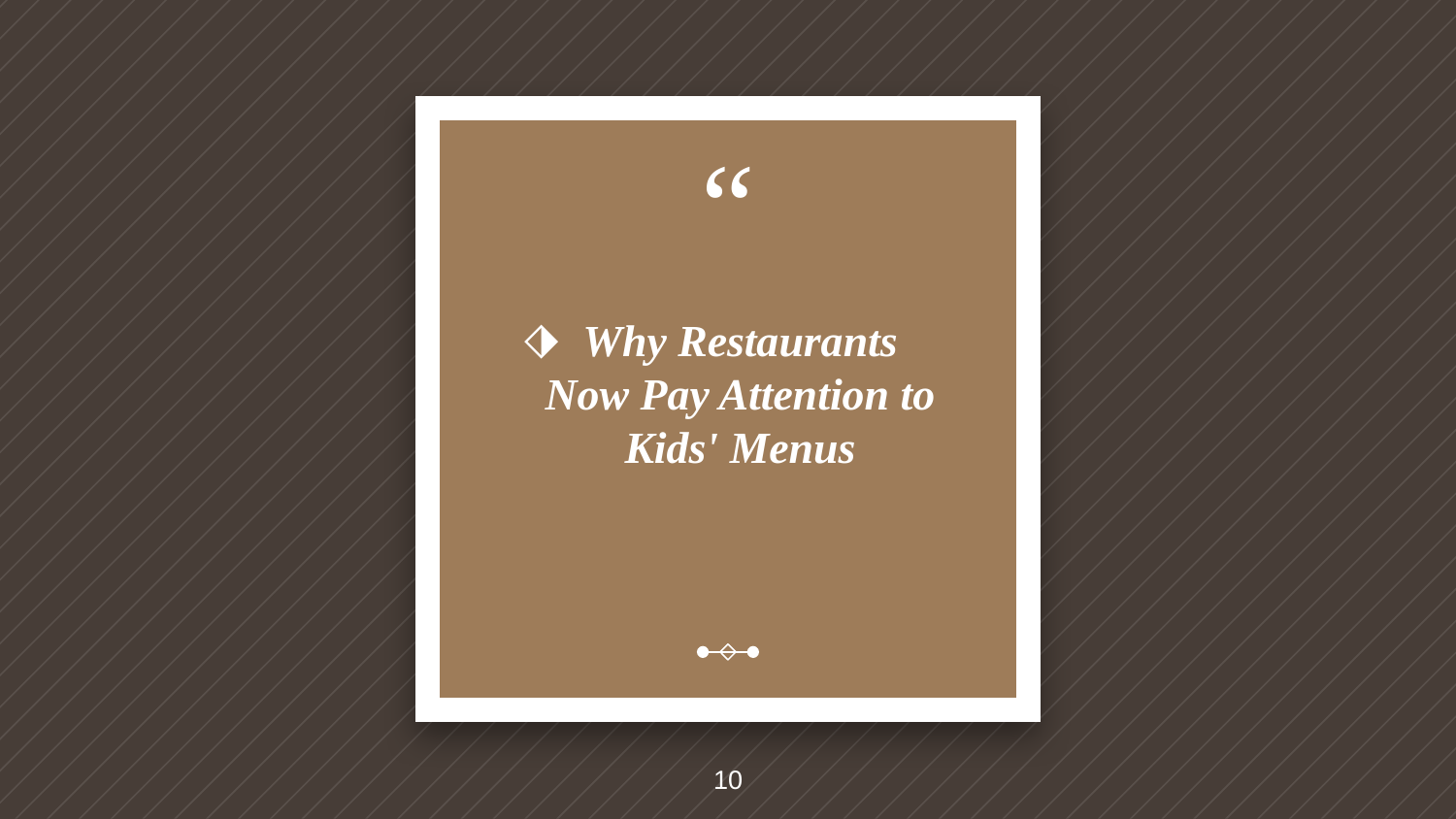

Why Restaurants Now Pay Attention to Kids' Menus
10